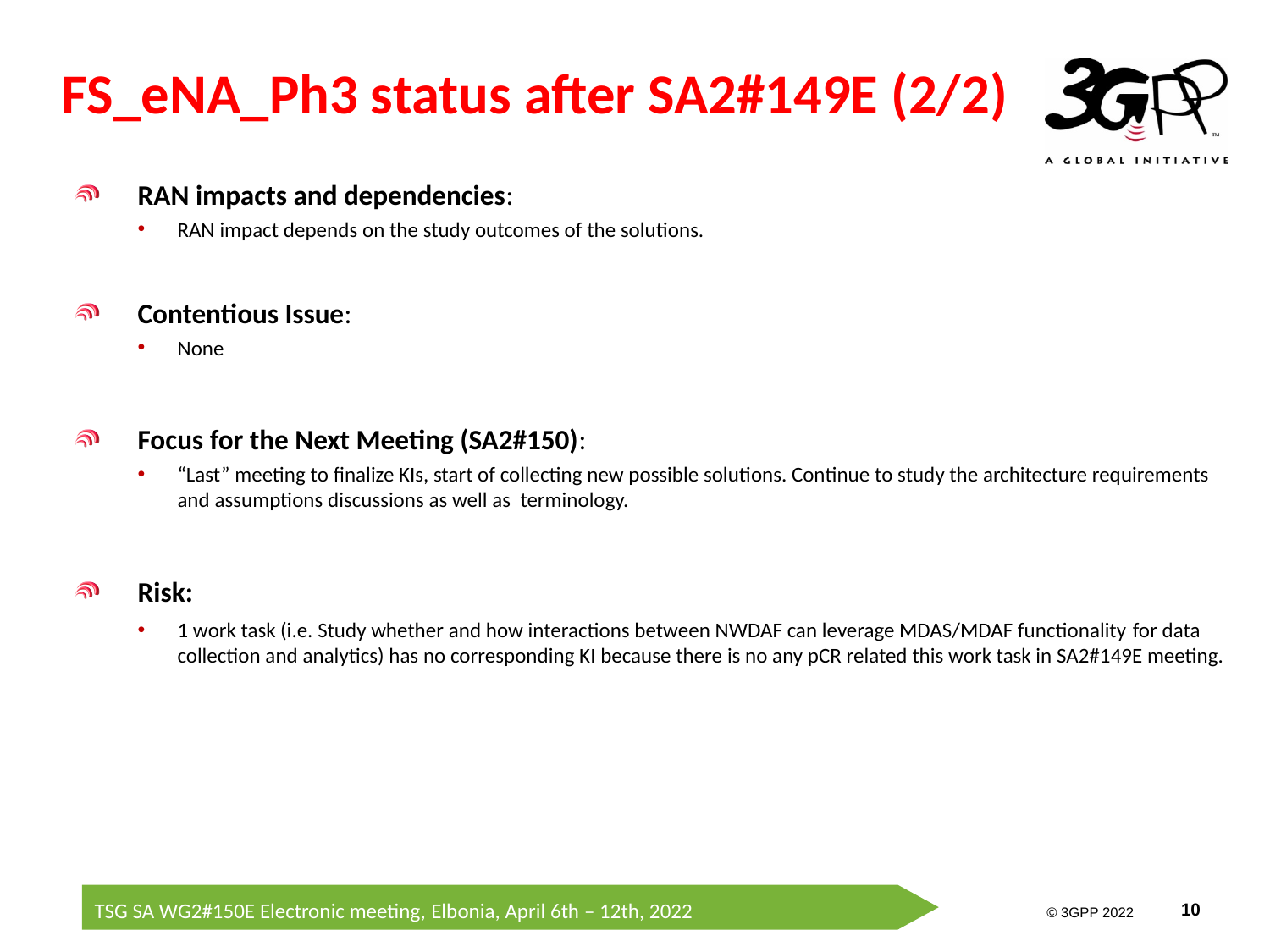

# FS_eNA_Ph3 status after SA2#149E (2/2)
RAN impacts and dependencies:
RAN impact depends on the study outcomes of the solutions.

Contentious Issue:
None

Focus for the Next Meeting (SA2#150):
“Last” meeting to finalize KIs, start of collecting new possible solutions. Continue to study the architecture requirements and assumptions discussions as well as  terminology.

Risk:
1 work task (i.e. Study whether and how interactions between NWDAF can leverage MDAS/MDAF functionality for data collection and analytics) has no corresponding KI because there is no any pCR related this work task in SA2#149E meeting.